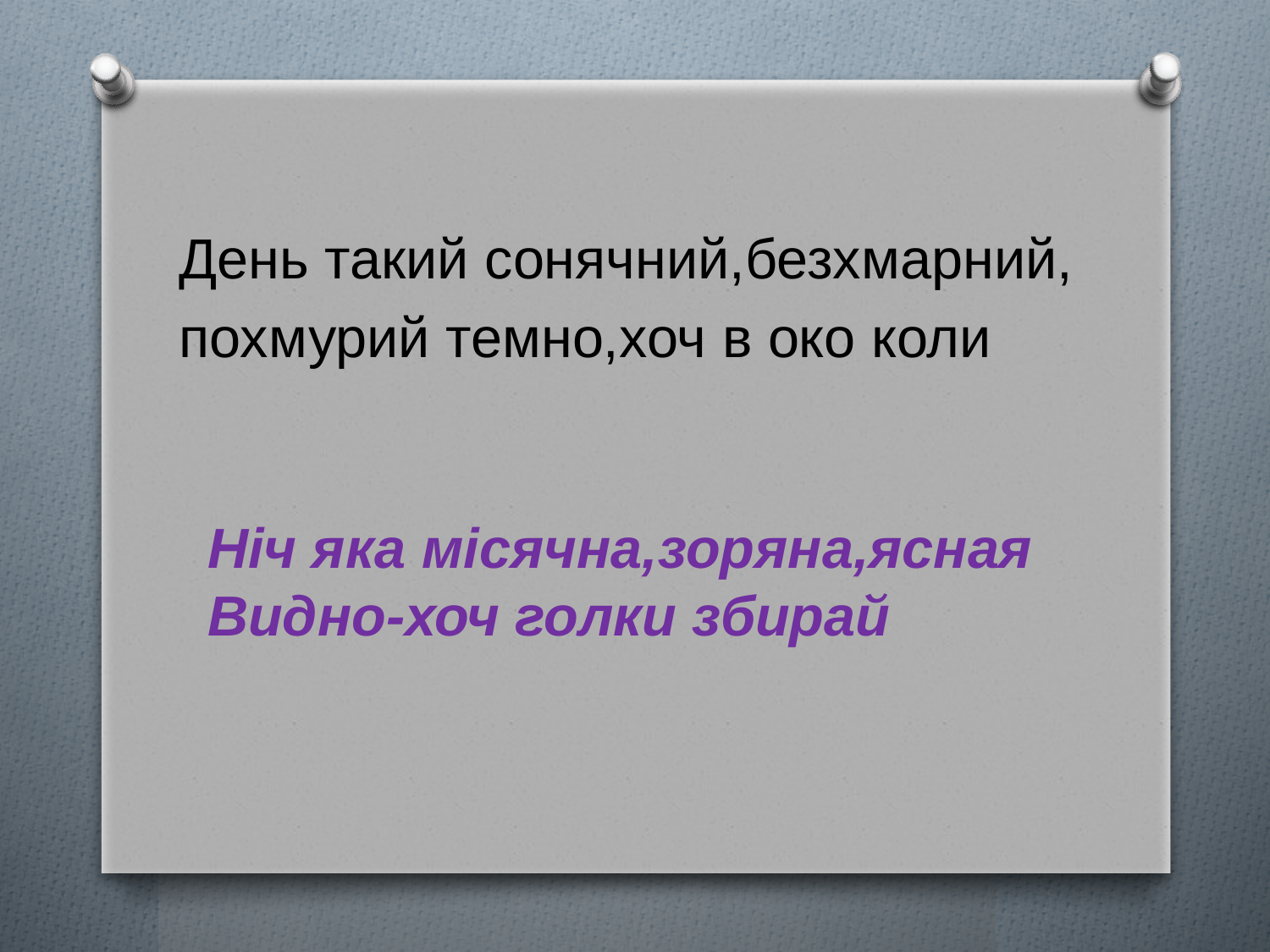

День такий сонячний,безхмарний,
  похмурий темно,хоч в око коли

Ніч яка місячна,зоряна,ясная
Видно-хоч голки збирай